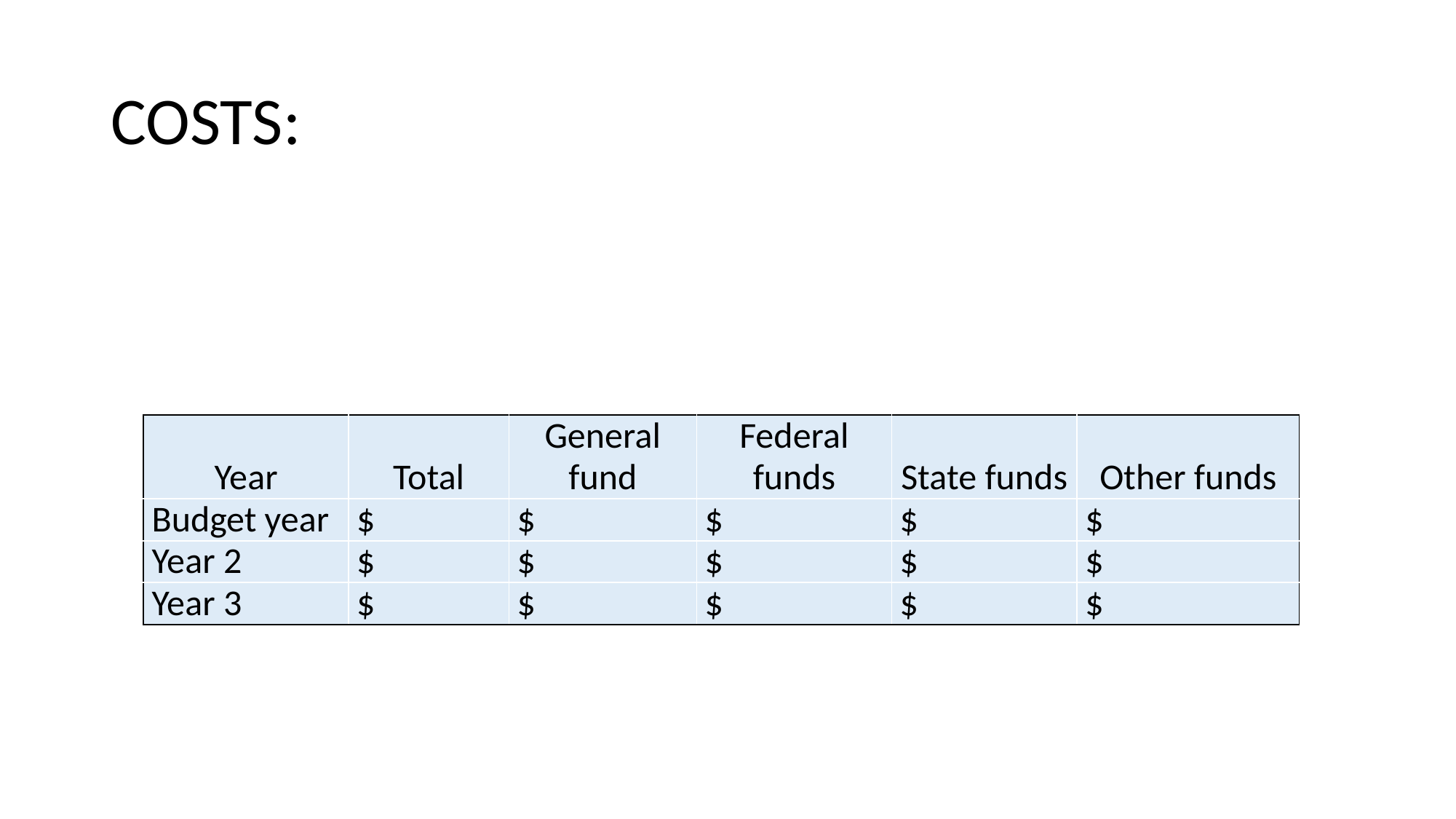

# Costs:
| Year | Total | General fund | Federal funds | State funds | Other funds |
| --- | --- | --- | --- | --- | --- |
| Budget year | $­­ | $ ­­ | $­­ | $­­ | $­­ |
| Year 2 | $ | $ ­­ | $ | $­­ | $­­ |
| Year 3 | $ ­­ | $ ­­ | $­­ | $ | $­­ |